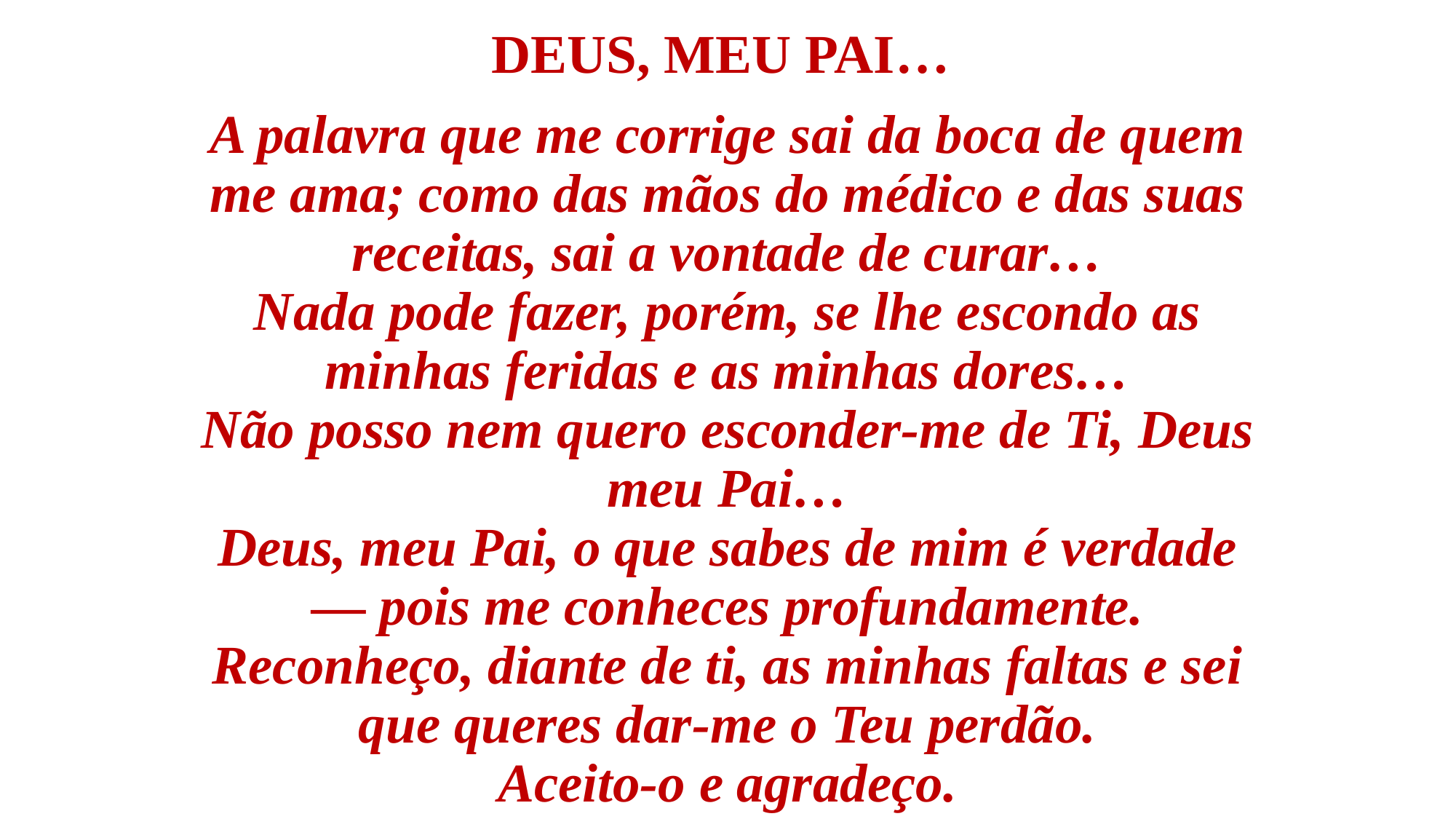

# DEUS, MEU PAI…   A palavra que me corrige sai da boca de quem me ama; como das mãos do médico e das suas receitas, sai a vontade de curar… Nada pode fazer, porém, se lhe escondo as minhas feridas e as minhas dores… Não posso nem quero esconder-me de Ti, Deus meu Pai… Deus, meu Pai, o que sabes de mim é verdade — pois me conheces profundamente. Reconheço, diante de ti, as minhas faltas e sei que queres dar-me o Teu perdão. Aceito-o e agradeço.